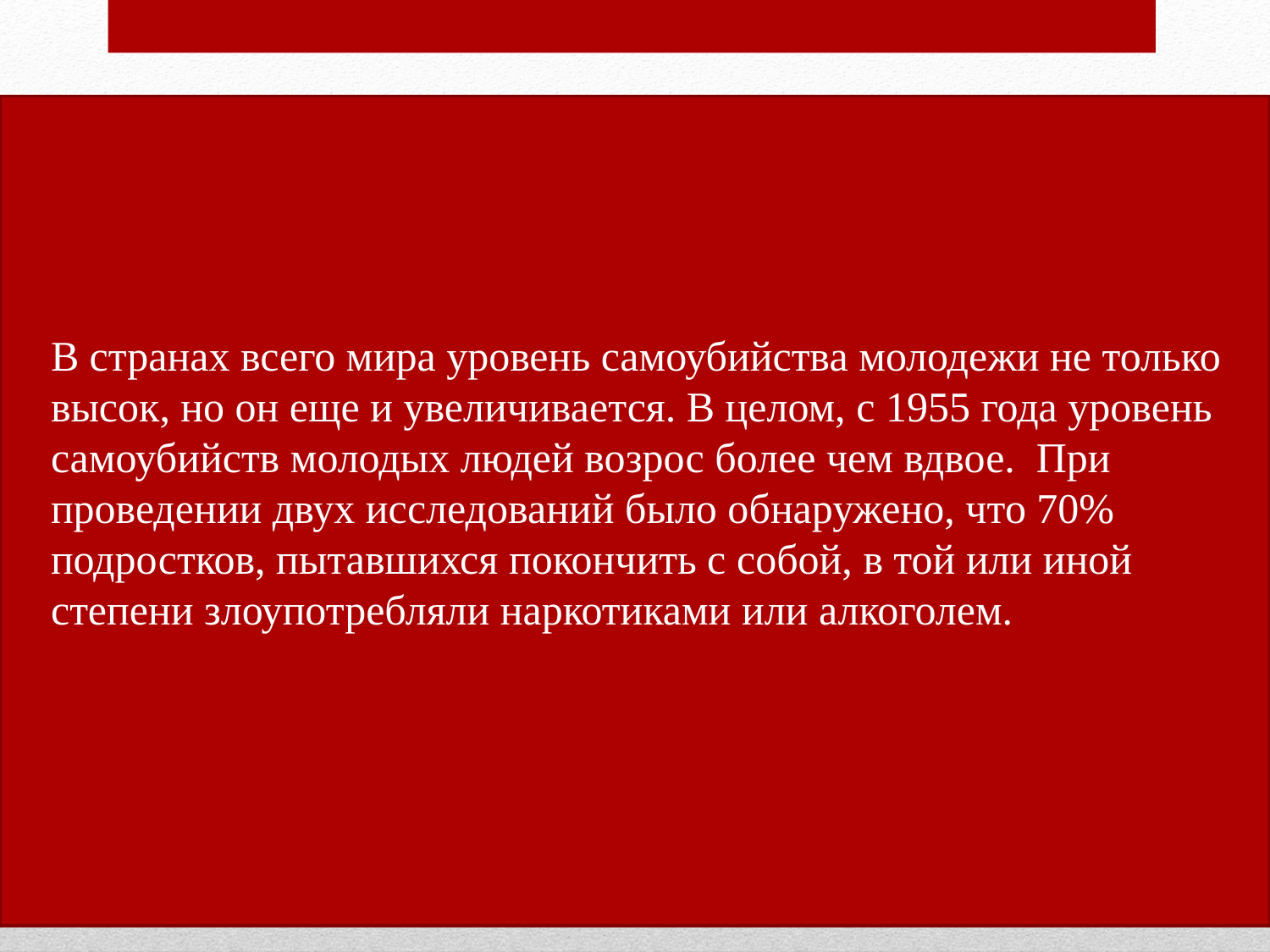

В странах всего мира уровень самоубийства молодежи не только высок, но он еще и увеличивается. В целом, с 1955 года уровень самоубийств молодых людей возрос более чем вдвое.  При проведении двух исследований было обнаружено, что 70% подростков, пытавшихся покончить с собой, в той или иной  степени злоупотребляли наркотиками или алкоголем.

#